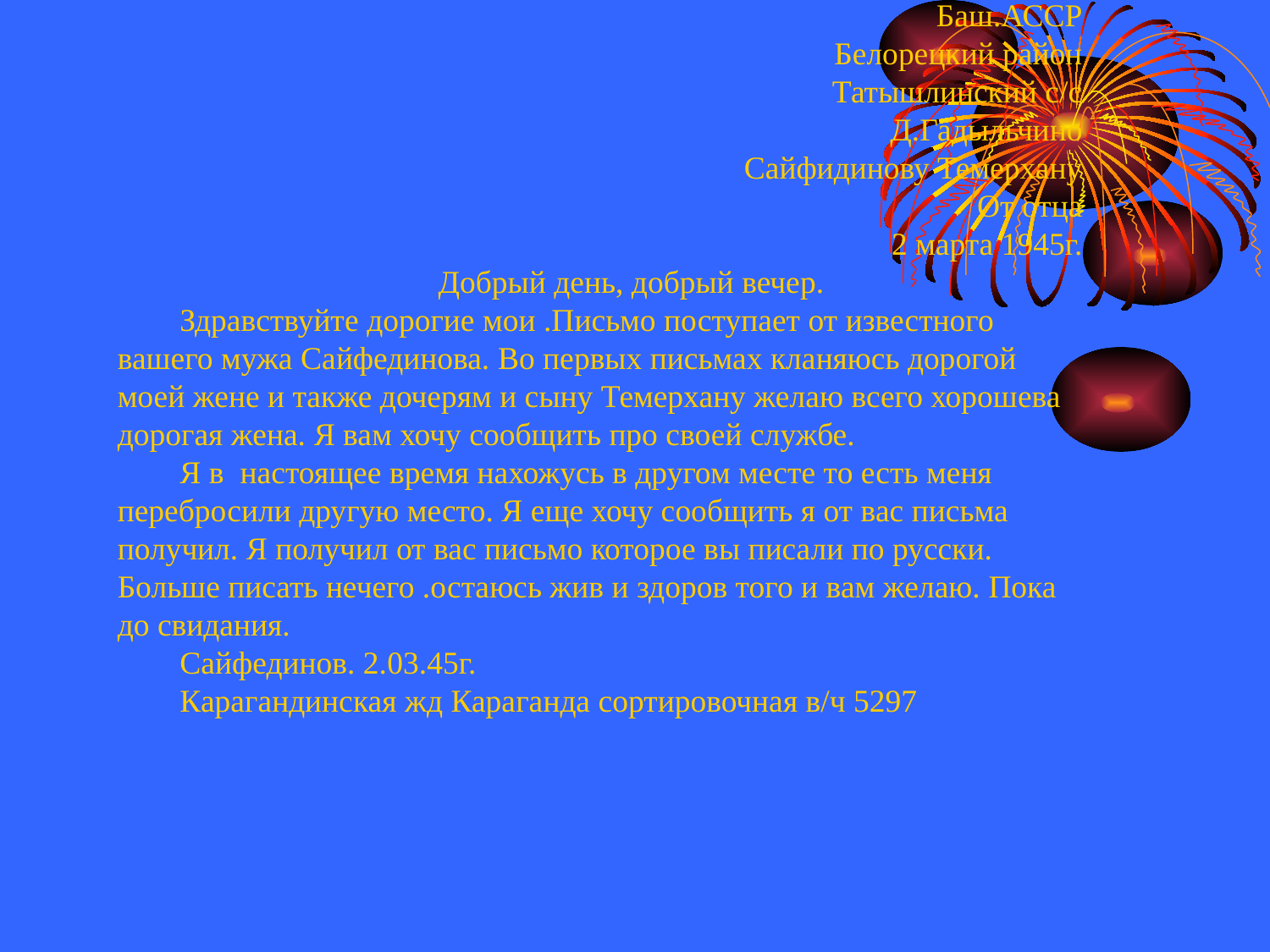

Баш.АССР
Белорецкий район
Татышлинский с/с
Д.Гадыльчино
Сайфидинову Темерхану
От отца
2 марта 1945г.
Добрый день, добрый вечер.
Здравствуйте дорогие мои .Письмо поступает от известного вашего мужа Сайфединова. Во первых письмах кланяюсь дорогой моей жене и также дочерям и сыну Темерхану желаю всего хорошева дорогая жена. Я вам хочу сообщить про своей службе.
Я в  настоящее время нахожусь в другом месте то есть меня перебросили другую место. Я еще хочу сообщить я от вас письма получил. Я получил от вас письмо которое вы писали по русски. Больше писать нечего .остаюсь жив и здоров того и вам желаю. Пока до свидания.
Сайфединов. 2.03.45г.
Карагандинская жд Караганда сортировочная в/ч 5297